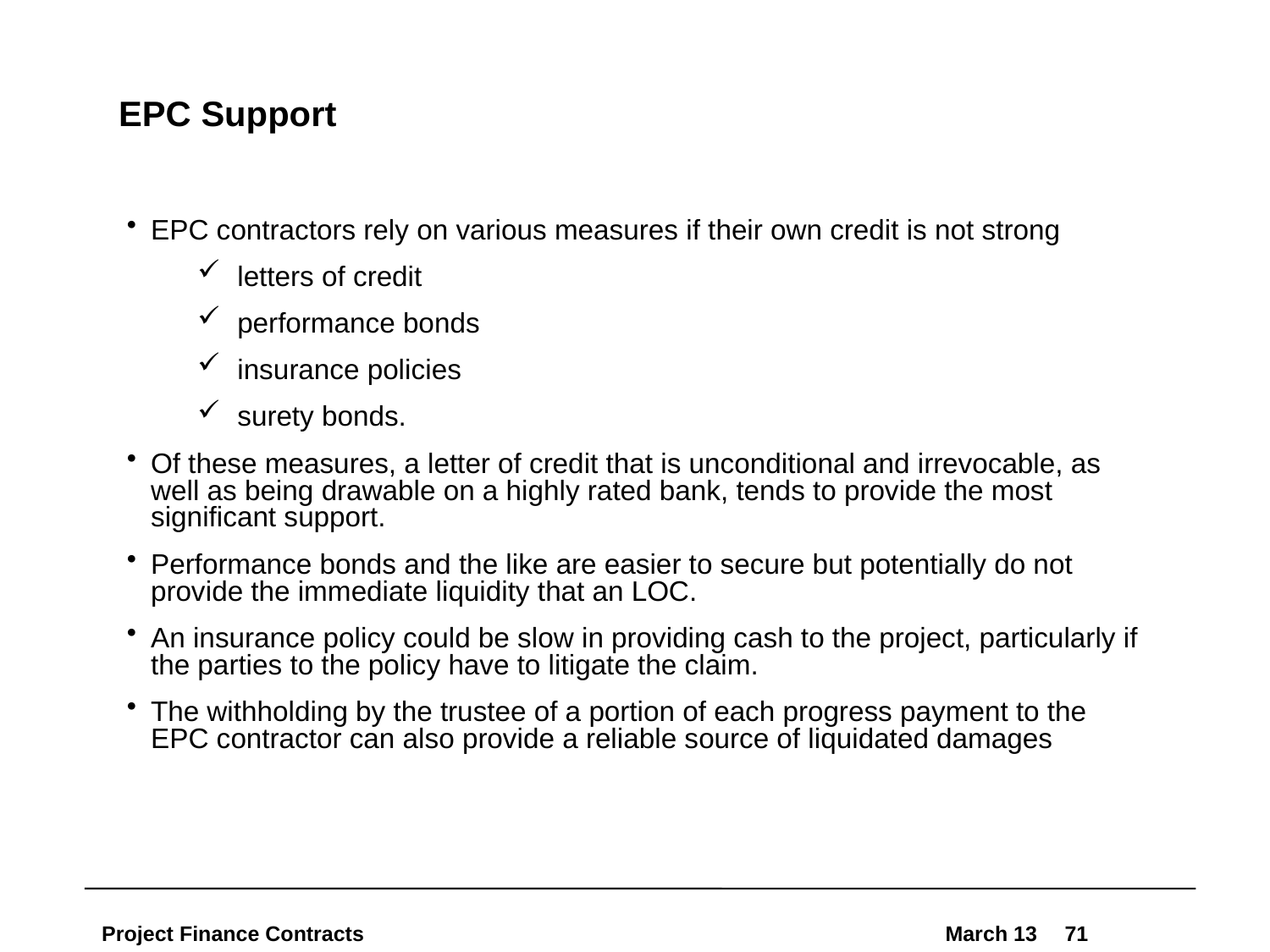

# EPC Support
EPC contractors rely on various measures if their own credit is not strong
letters of credit
performance bonds
insurance policies
surety bonds.
Of these measures, a letter of credit that is unconditional and irrevocable, as well as being drawable on a highly rated bank, tends to provide the most significant support.
Performance bonds and the like are easier to secure but potentially do not provide the immediate liquidity that an LOC.
An insurance policy could be slow in providing cash to the project, particularly if the parties to the policy have to litigate the claim.
The withholding by the trustee of a portion of each progress payment to the EPC contractor can also provide a reliable source of liquidated damages